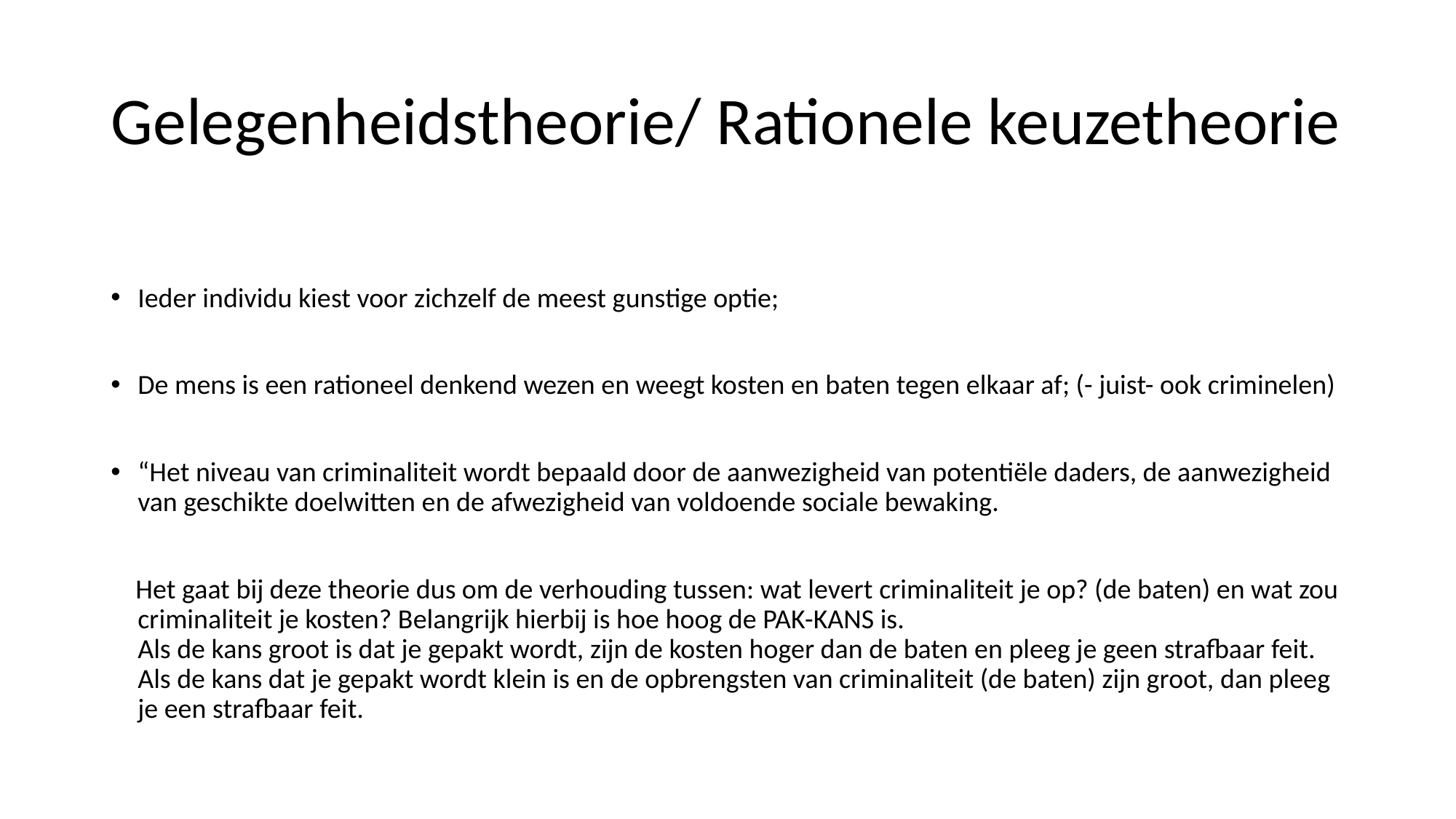

# Gelegenheidstheorie/ Rationele keuzetheorie

Ieder individu kiest voor zichzelf de meest gunstige optie;

De mens is een rationeel denkend wezen en weegt kosten en baten tegen elkaar af; (- juist- ook criminelen)

“Het niveau van criminaliteit wordt bepaald door de aanwezigheid van potentiële daders, de aanwezigheid van geschikte doelwitten en de afwezigheid van voldoende sociale bewaking.

    Het gaat bij deze theorie dus om de verhouding tussen: wat levert criminaliteit je op? (de baten) en wat zou criminaliteit je kosten? Belangrijk hierbij is hoe hoog de PAK-KANS is.
Als de kans groot is dat je gepakt wordt, zijn de kosten hoger dan de baten en pleeg je geen strafbaar feit.
Als de kans dat je gepakt wordt klein is en de opbrengsten van criminaliteit (de baten) zijn groot, dan pleeg je een strafbaar feit.